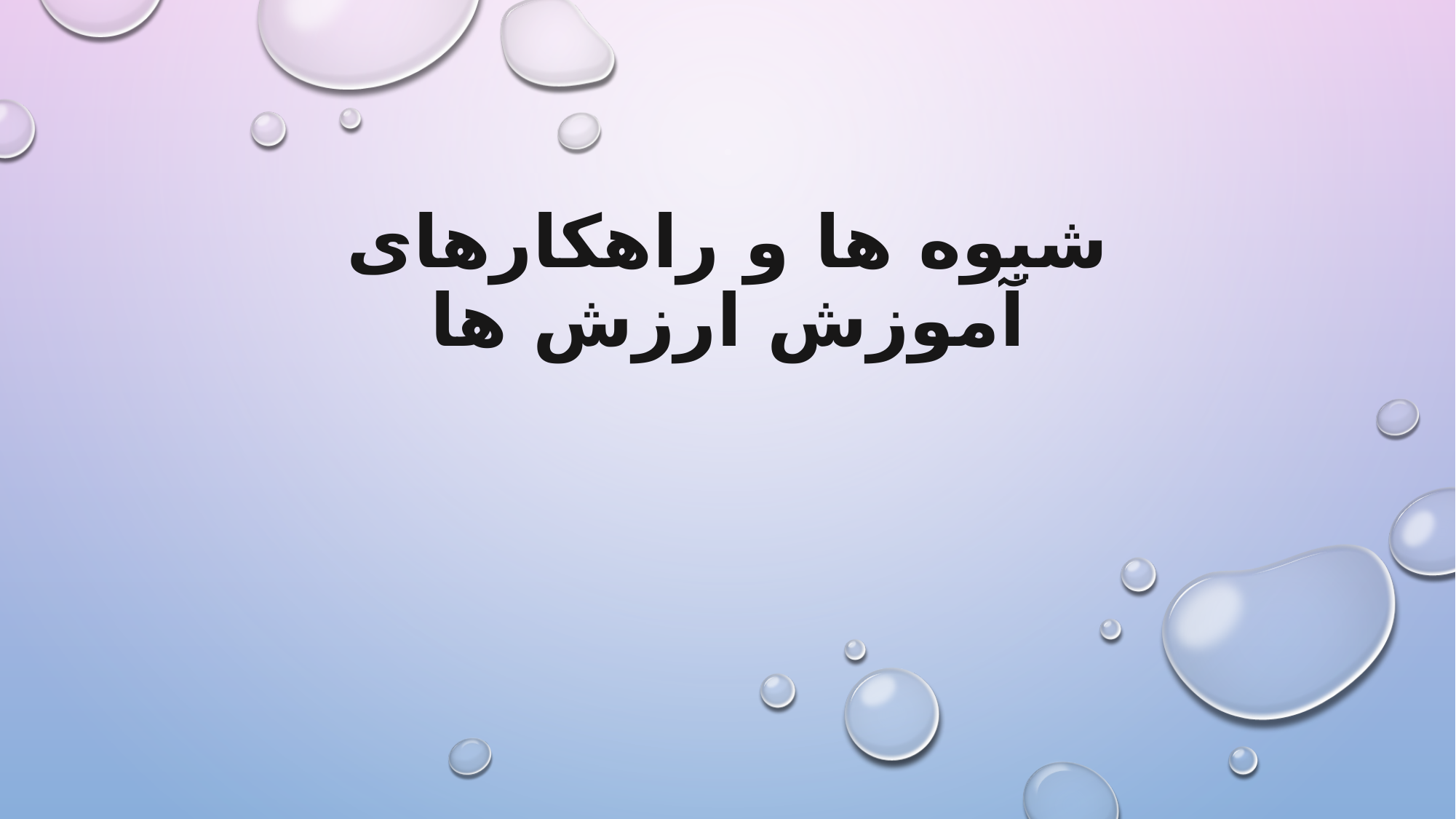

# شيوه ها و راهکارهای آموزش ارزش ها